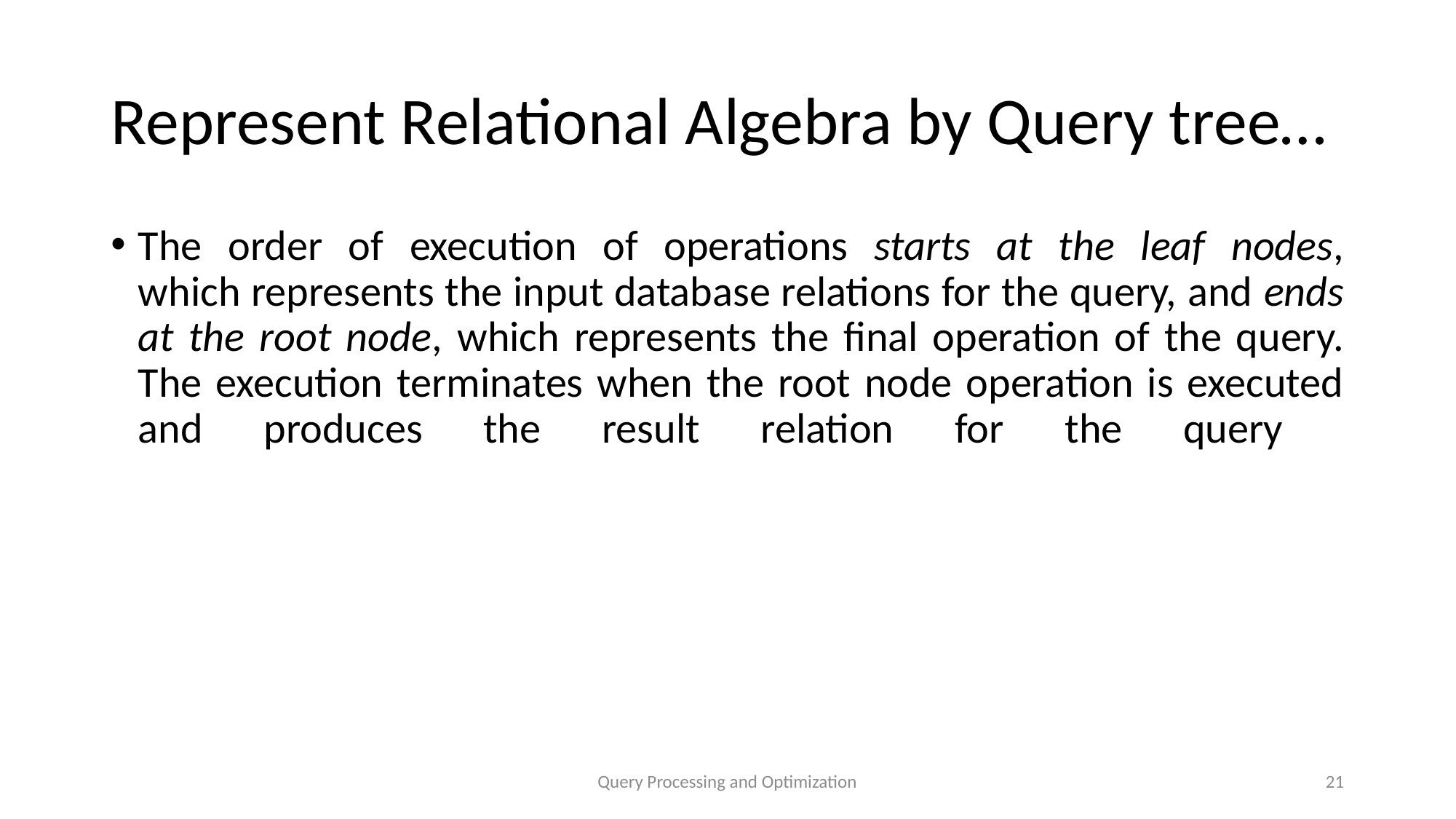

# Represent Relational Algebra by Query tree…
The order of execution of operations starts at the leaf nodes,
which represents the input database relations for the query, and ends at the root node, which represents the final operation of the query. The execution terminates when the root node operation is executed and produces the result relation for the query
Query Processing and Optimization
21